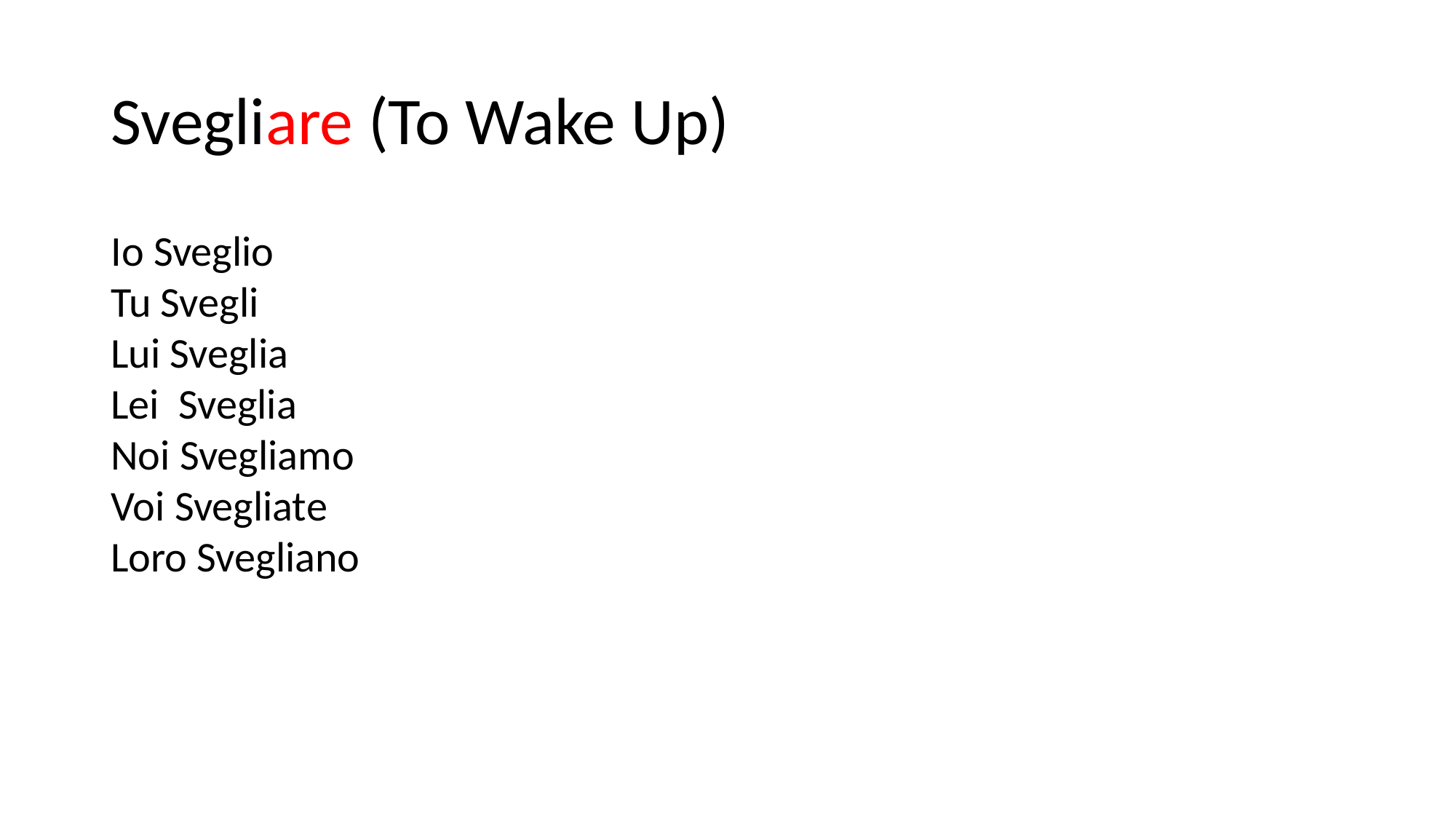

# Svegliare (To Wake Up)
Io Sveglio
Tu Svegli
Lui Sveglia
Lei  Sveglia
Noi Svegliamo
Voi Svegliate
Loro Svegliano